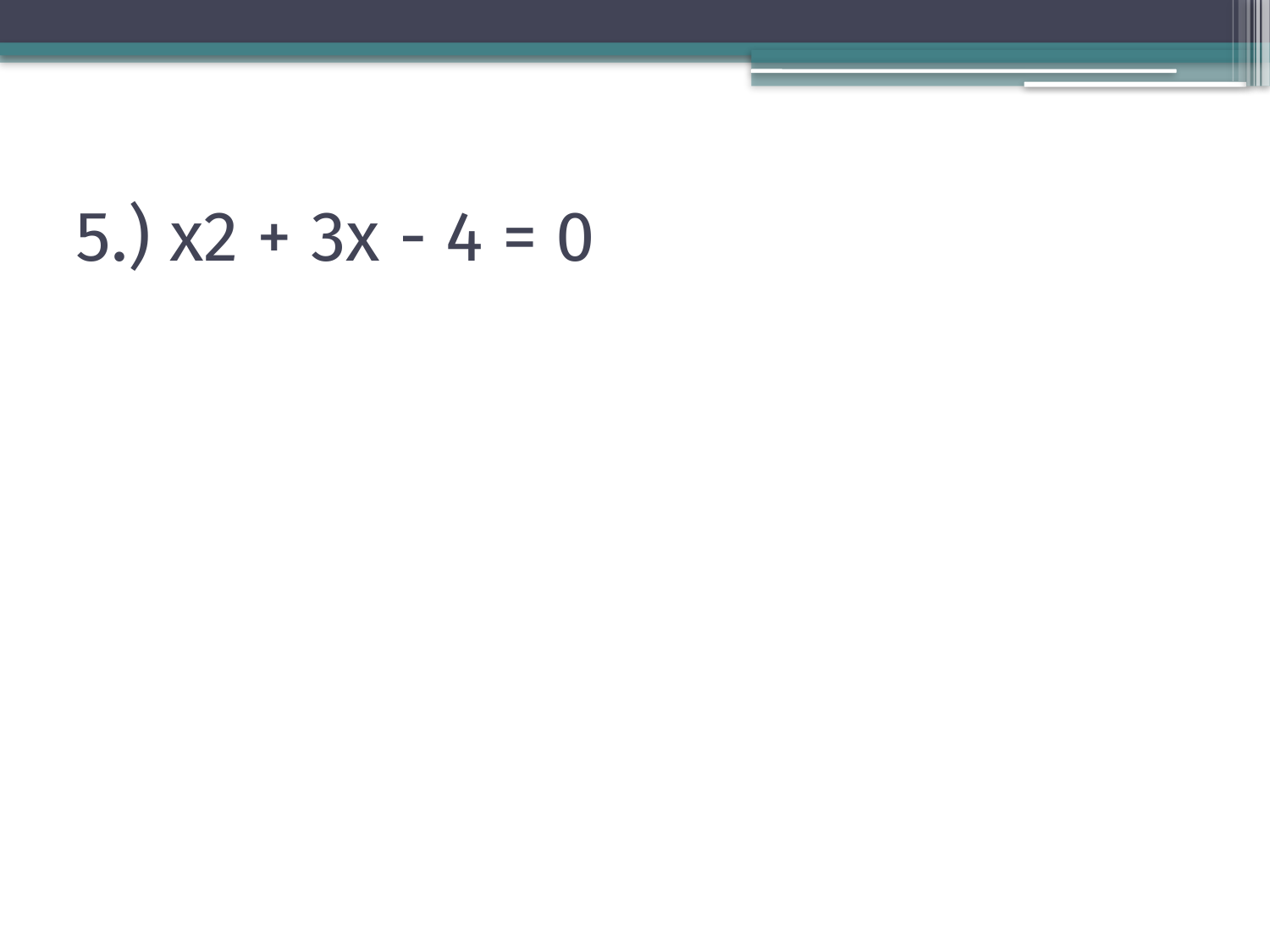

# 5.) x2 + 3x - 4 = 0